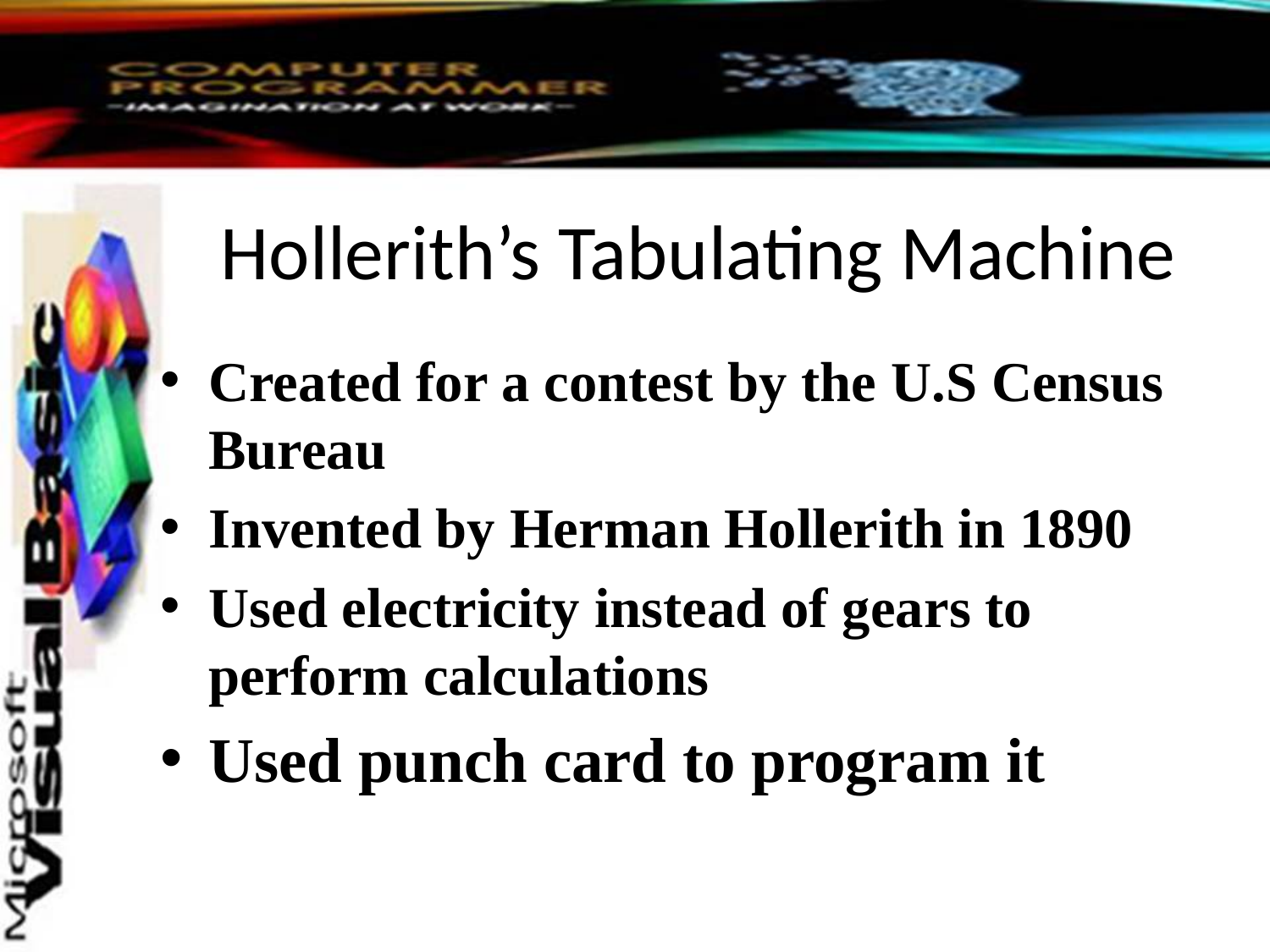

# Hollerith’s Tabulating Machine
Created for a contest by the U.S Census Bureau
Invented by Herman Hollerith in 1890
Used electricity instead of gears to perform calculations
Used punch card to program it